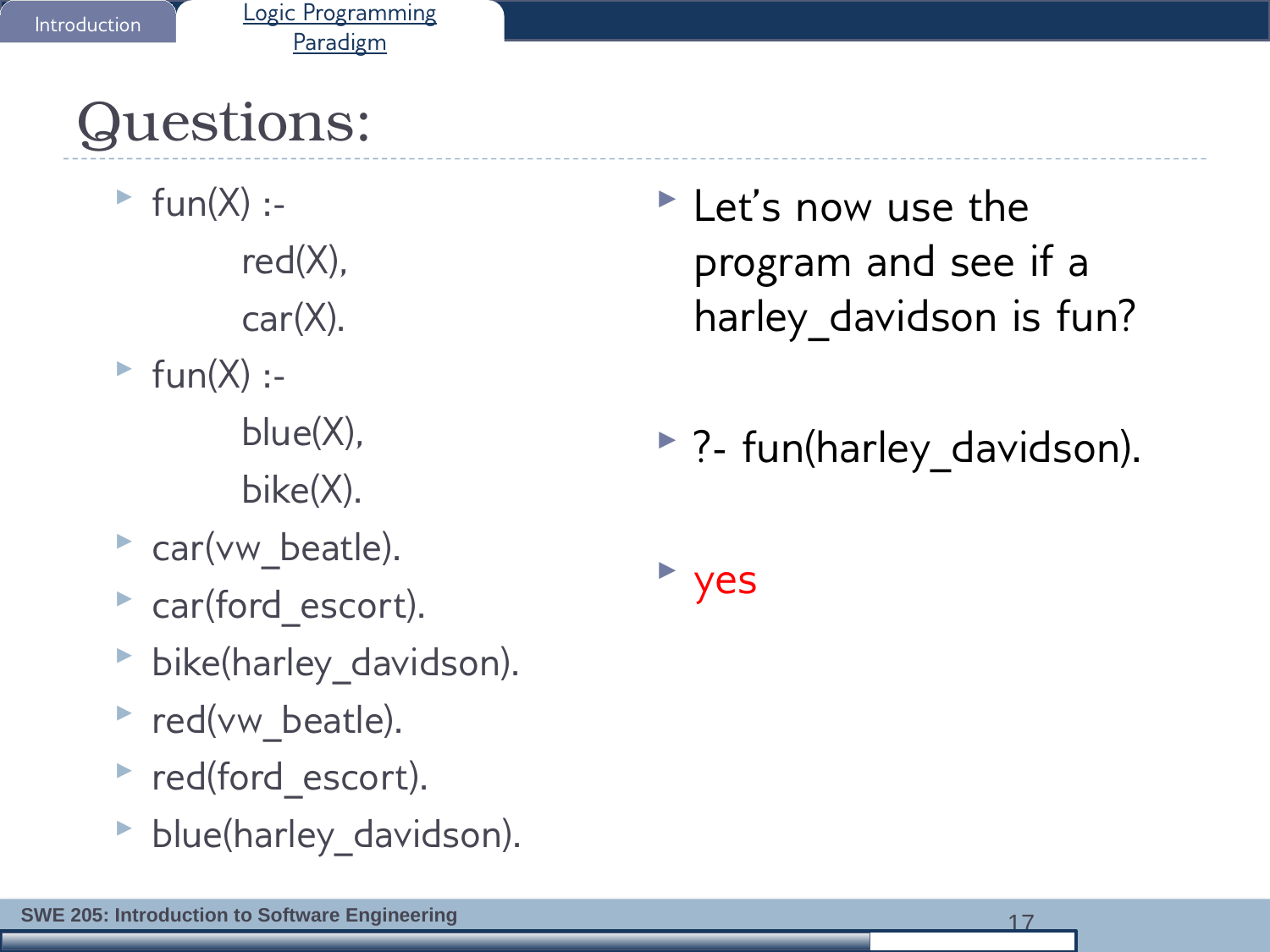

Introduction
Logic Programming Paradigm
# Questions:
Let’s now use the program and see if a harley_davidson is fun?

?- fun(harley_davidson).

yes
fun(X) :-
	red(X),
	car(X).
fun(X) :-
	blue(X),
	bike(X).
car(vw_beatle).
car(ford_escort).
bike(harley_davidson).
red(vw_beatle).
red(ford_escort).
blue(harley_davidson).

17